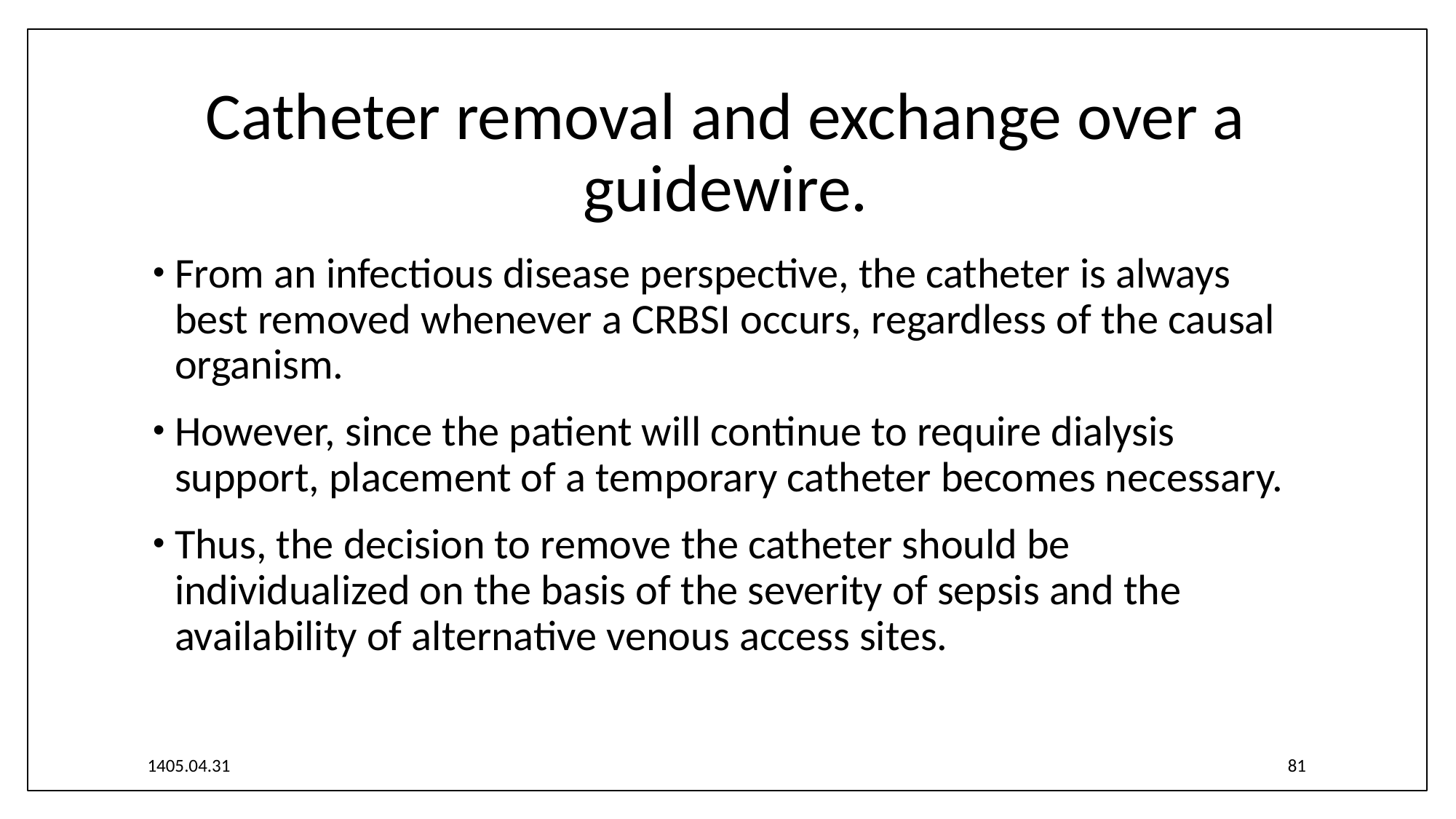

# Catheter removal and exchange over a guidewire.
From an infectious disease perspective, the catheter is always best removed whenever a CRBSI occurs, regardless of the causal organism.
However, since the patient will continue to require dialysis support, placement of a temporary catheter becomes necessary.
Thus, the decision to remove the catheter should be individualized on the basis of the severity of sepsis and the availability of alternative venous access sites.
1405.04.31
81